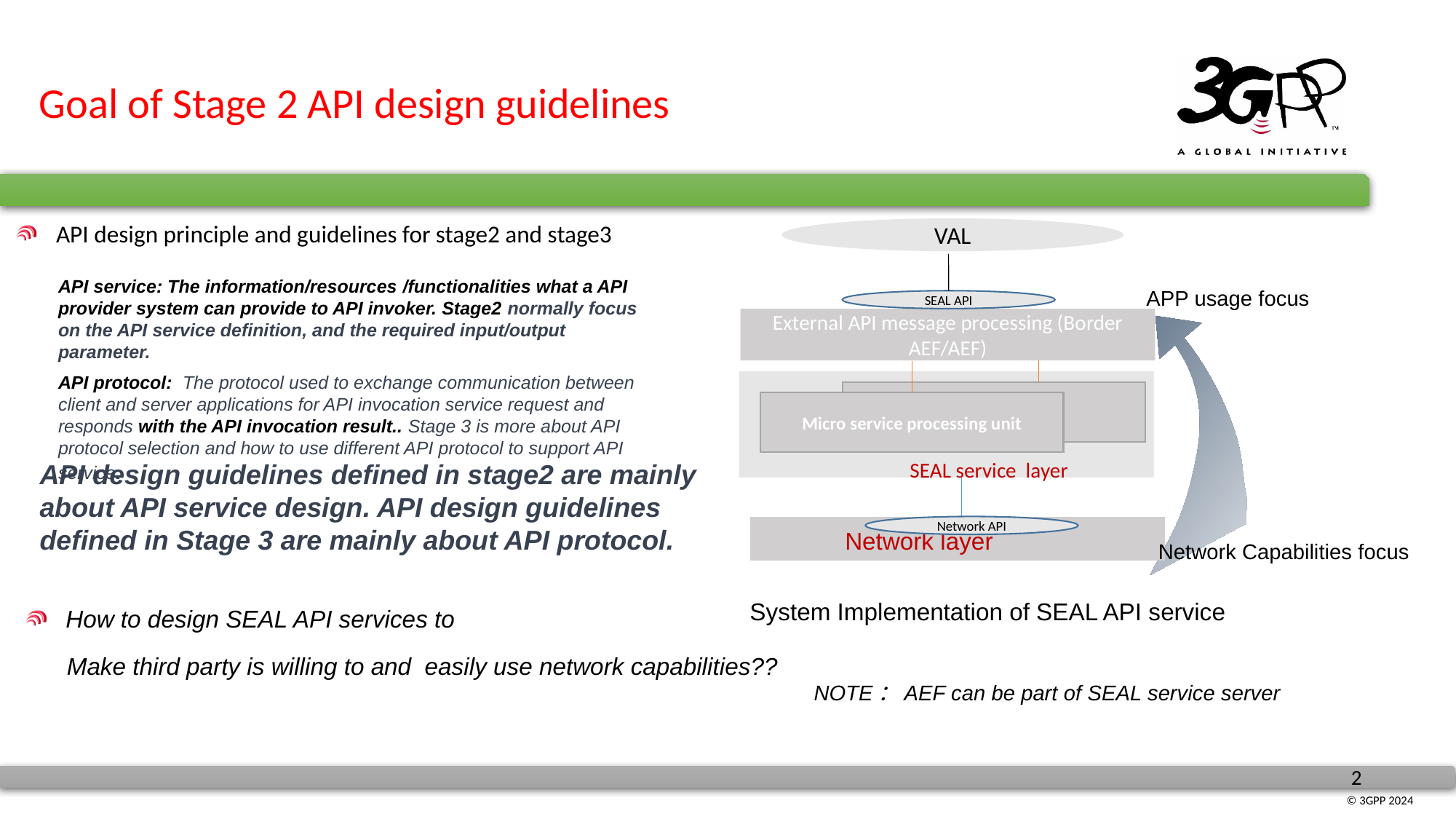

# Goal of Stage 2 API design guidelines
API design principle and guidelines for stage2 and stage3
VAL

API service: The information/resources /functionalities what a API provider system can provide to API invoker. Stage2 normally focus on the API service definition, and the required input/output parameter.
API protocol:  The protocol used to exchange communication between client and server applications for API invocation service request and responds with the API invocation result.. Stage 3 is more about API protocol selection and how to use different API protocol to support API service.
APP usage focus
SEAL API
External API message processing (Border AEF/AEF)

Micro service unit
Micro service processing unit
SEAL service  layer
API design guidelines defined in stage2 are mainly about API service design. API design guidelines defined in Stage 3 are mainly about API protocol.
Network API
           Network layer
Network Capabilities focus
System Implementation of SEAL API service
How to design SEAL API services to
Make third party is willing to and  easily use network capabilities??
NOTE：AEF can be part of SEAL service server